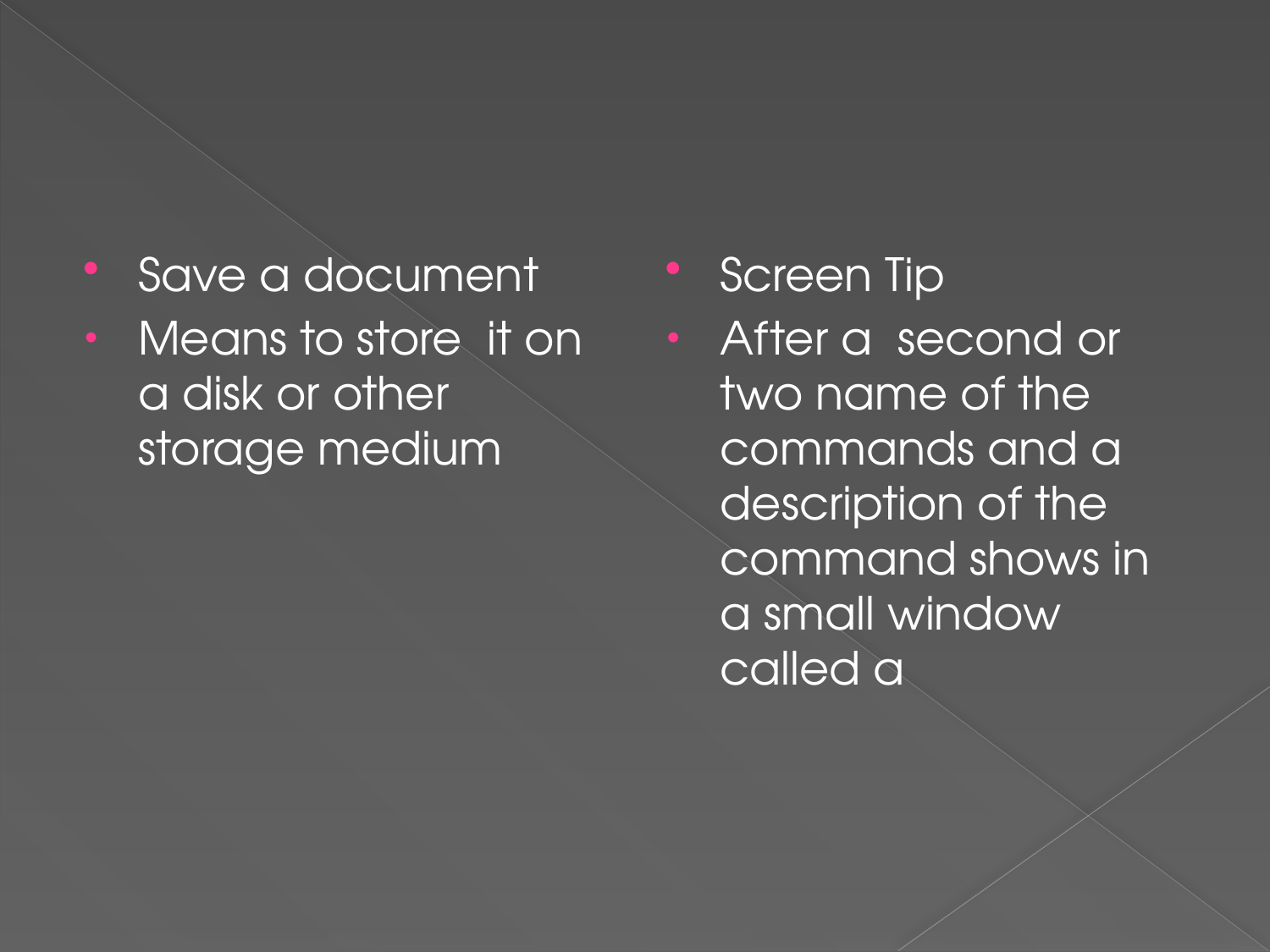

Save a document
Means to store  it on a disk or other storage medium

Screen Tip
After a  second or two name of the commands and a description of the command shows in a small window called a